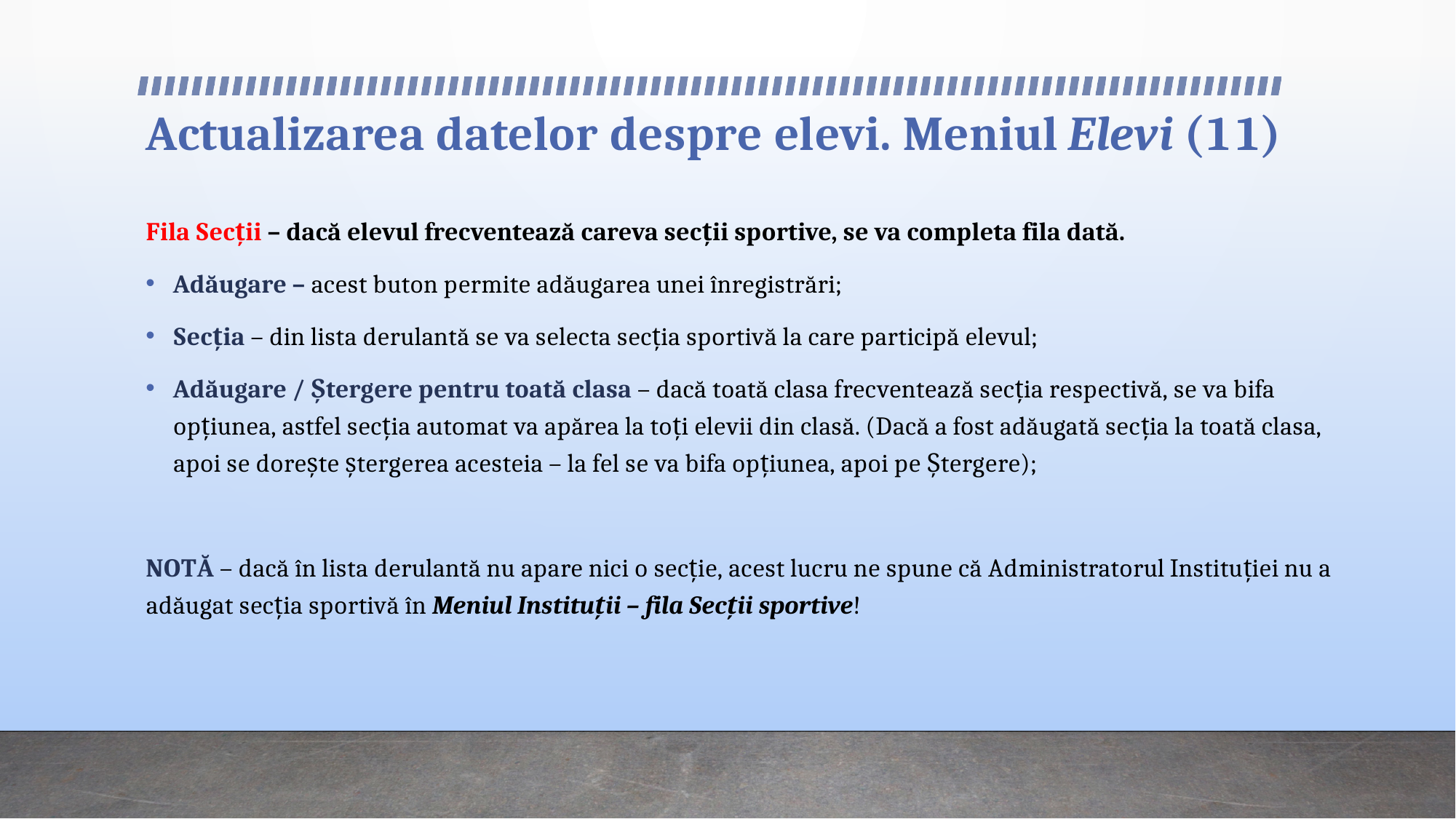

# Actualizarea datelor despre elevi. Meniul Elevi (11)
Fila Secții – dacă elevul frecventează careva secții sportive, se va completa fila dată.
Adăugare – acest buton permite adăugarea unei înregistrări;
Secția – din lista derulantă se va selecta secția sportivă la care participă elevul;
Adăugare / Ștergere pentru toată clasa – dacă toată clasa frecventează secția respectivă, se va bifa opțiunea, astfel secția automat va apărea la toți elevii din clasă. (Dacă a fost adăugată secția la toată clasa, apoi se dorește ștergerea acesteia – la fel se va bifa opțiunea, apoi pe Ștergere);

NOTĂ – dacă în lista derulantă nu apare nici o secție, acest lucru ne spune că Administratorul Instituției nu a adăugat secția sportivă în Meniul Instituții – fila Secții sportive!